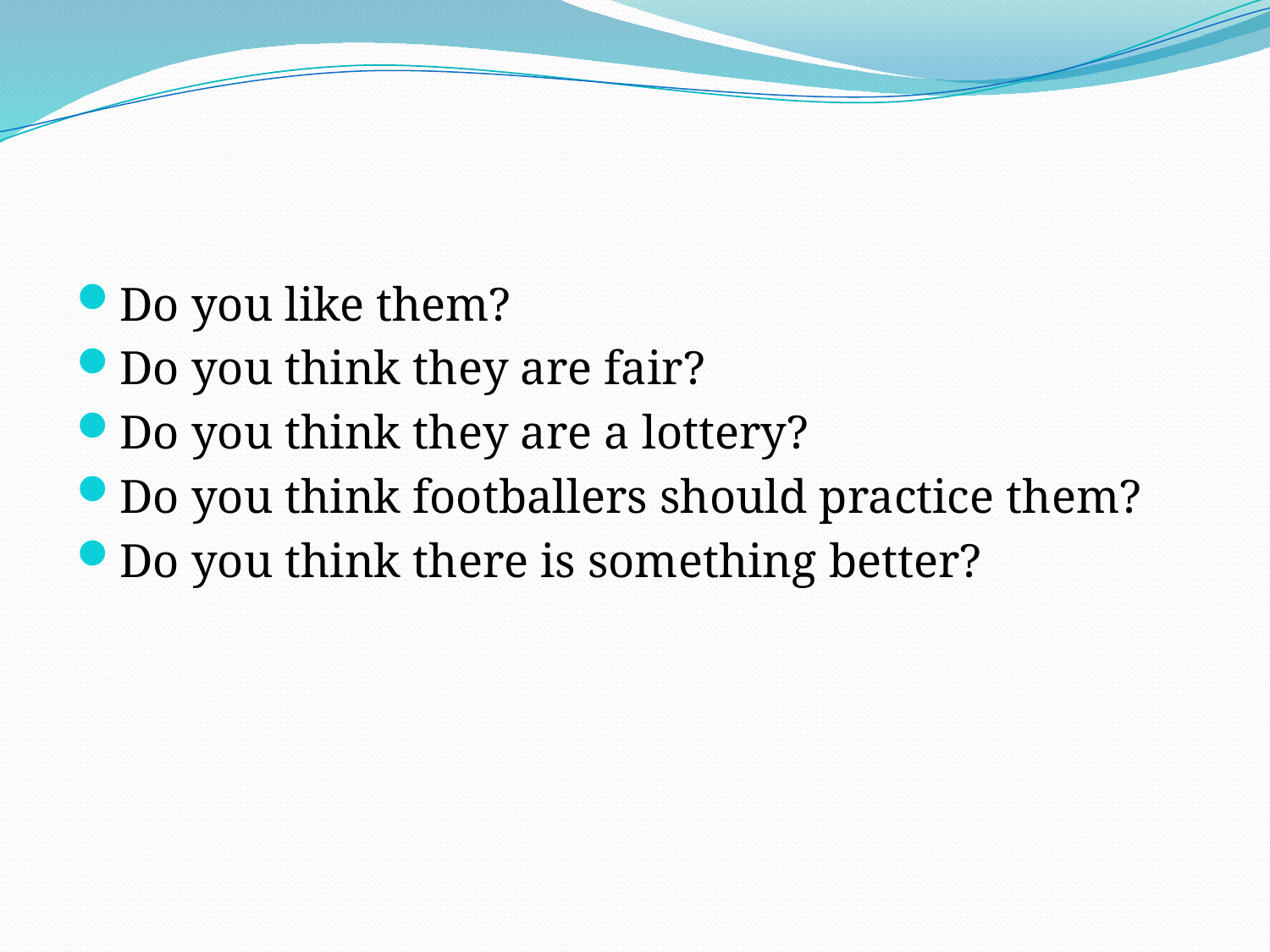

Do you like them?
Do you think they are fair?
Do you think they are a lottery?
Do you think footballers should practice them?
Do you think there is something better?